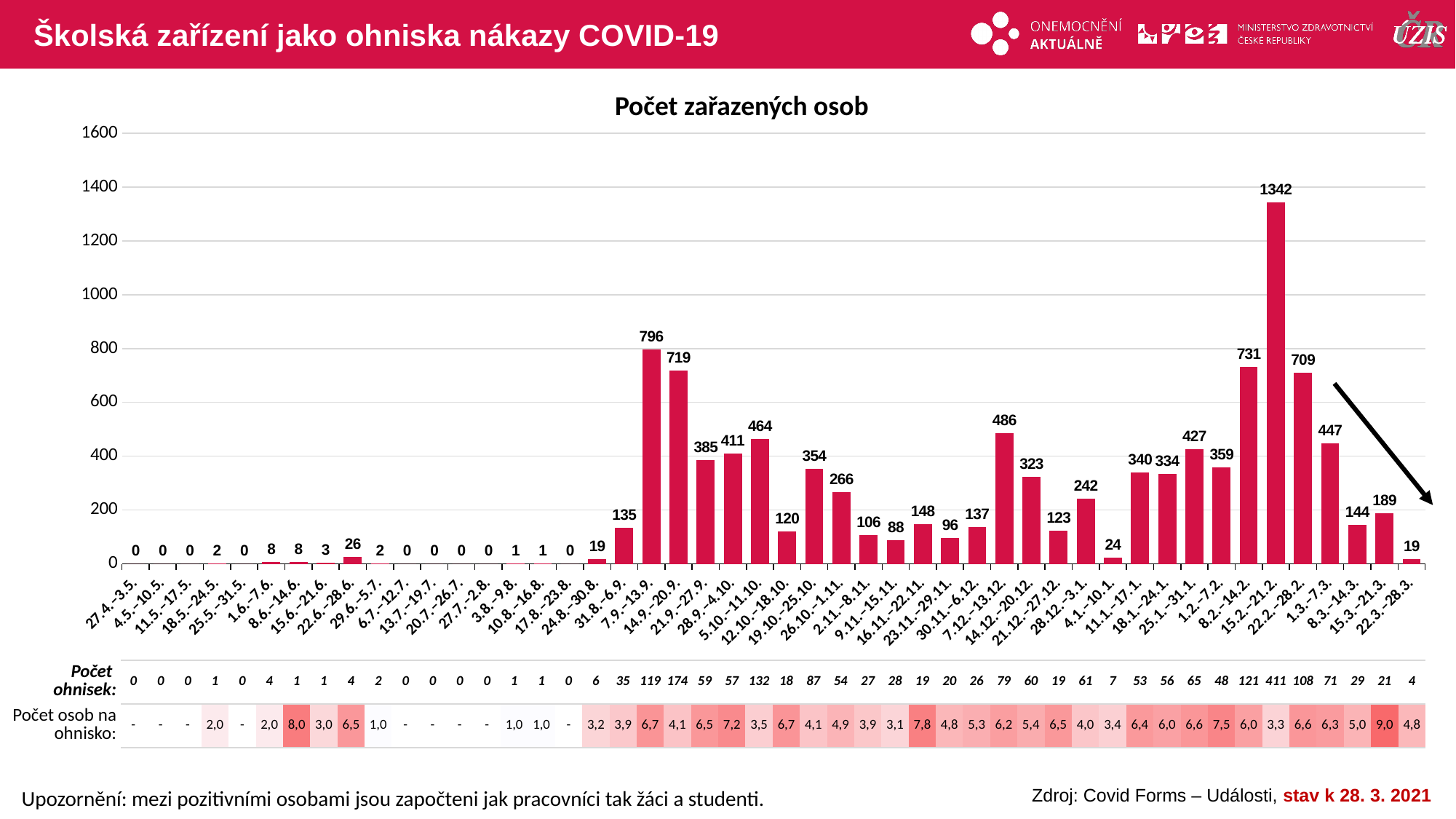

# Školská zařízení jako ohniska nákazy COVID-19
Počet zařazených osob

### Chart

| Category | osoby |
|---|---|
| 27.4.–3.5. | 0.0 |
| 4.5.–10.5. | 0.0 |
| 11.5.–17.5. | 0.0 |
| 18.5.–24.5. | 2.0 |
| 25.5.–31.5. | 0.0 |
| 1.6.–7.6. | 8.0 |
| 8.6.–14.6. | 8.0 |
| 15.6.–21.6. | 3.0 |
| 22.6.–28.6. | 26.0 |
| 29.6.–5.7. | 2.0 |
| 6.7.–12.7. | 0.0 |
| 13.7.–19.7. | 0.0 |
| 20.7.–26.7. | 0.0 |
| 27.7.–2.8. | 0.0 |
| 3.8.–9.8. | 1.0 |
| 10.8.–16.8. | 1.0 |
| 17.8.–23.8. | 0.0 |
| 24.8.–30.8. | 19.0 |
| 31.8.–6.9. | 135.0 |
| 7.9.–13.9. | 796.0 |
| 14.9.–20.9. | 719.0 |
| 21.9.–27.9. | 385.0 |
| 28.9.–4.10. | 411.0 |
| 5.10.–11.10. | 464.0 |
| 12.10.–18.10. | 120.0 |
| 19.10.–25.10. | 354.0 |
| 26.10.–1.11. | 266.0 |
| 2.11.–8.11. | 106.0 |
| 9.11.–15.11. | 88.0 |
| 16.11.–22.11. | 148.0 |
| 23.11.–29.11. | 96.0 |
| 30.11.–6.12. | 137.0 |
| 7.12.–13.12. | 486.0 |
| 14.12.–20.12. | 323.0 |
| 21.12.–27.12. | 123.0 |
| 28.12.–3.1. | 242.0 |
| 4.1.–10.1. | 24.0 |
| 11.1.–17.1. | 340.0 |
| 18.1.–24.1. | 334.0 |
| 25.1.–31.1. | 427.0 |
| 1.2.–7.2. | 359.0 |
| 8.2.–14.2. | 731.0 |
| 15.2.–21.2. | 1342.0 |
| 22.2.–28.2. | 709.0 |
| 1.3.–7.3. | 447.0 |
| 8.3.–14.3. | 144.0 |
| 15.3.–21.3. | 189.0 |
| 22.3.–28.3. | 19.0 |
| 0 | 0 | 0 | 1 | 0 | 4 | 1 | 1 | 4 | 2 | 0 | 0 | 0 | 0 | 1 | 1 | 0 | 6 | 35 | 119 | 174 | 59 | 57 | 132 | 18 | 87 | 54 | 27 | 28 | 19 | 20 | 26 | 79 | 60 | 19 | 61 | 7 | 53 | 56 | 65 | 48 | 121 | 411 | 108 | 71 | 29 | 21 | 4 |
| --- | --- | --- | --- | --- | --- | --- | --- | --- | --- | --- | --- | --- | --- | --- | --- | --- | --- | --- | --- | --- | --- | --- | --- | --- | --- | --- | --- | --- | --- | --- | --- | --- | --- | --- | --- | --- | --- | --- | --- | --- | --- | --- | --- | --- | --- | --- | --- |
| - | - | - | 2,0 | - | 2,0 | 8,0 | 3,0 | 6,5 | 1,0 | - | - | - | - | 1,0 | 1,0 | - | 3,2 | 3,9 | 6,7 | 4,1 | 6,5 | 7,2 | 3,5 | 6,7 | 4,1 | 4,9 | 3,9 | 3,1 | 7,8 | 4,8 | 5,3 | 6,2 | 5,4 | 6,5 | 4,0 | 3,4 | 6,4 | 6,0 | 6,6 | 7,5 | 6,0 | 3,3 | 6,6 | 6,3 | 5,0 | 9,0 | 4,8 |
| Počet ohnisek: |  |  |  |  |  |  |  |
| --- | --- | --- | --- | --- | --- | --- | --- |
| Počet osob na ohnisko: |  |  |  |  |  |  |  |
Zdroj: Covid Forms – Události, stav k 28. 3. 2021
Upozornění: mezi pozitivními osobami jsou započteni jak pracovníci tak žáci a studenti.